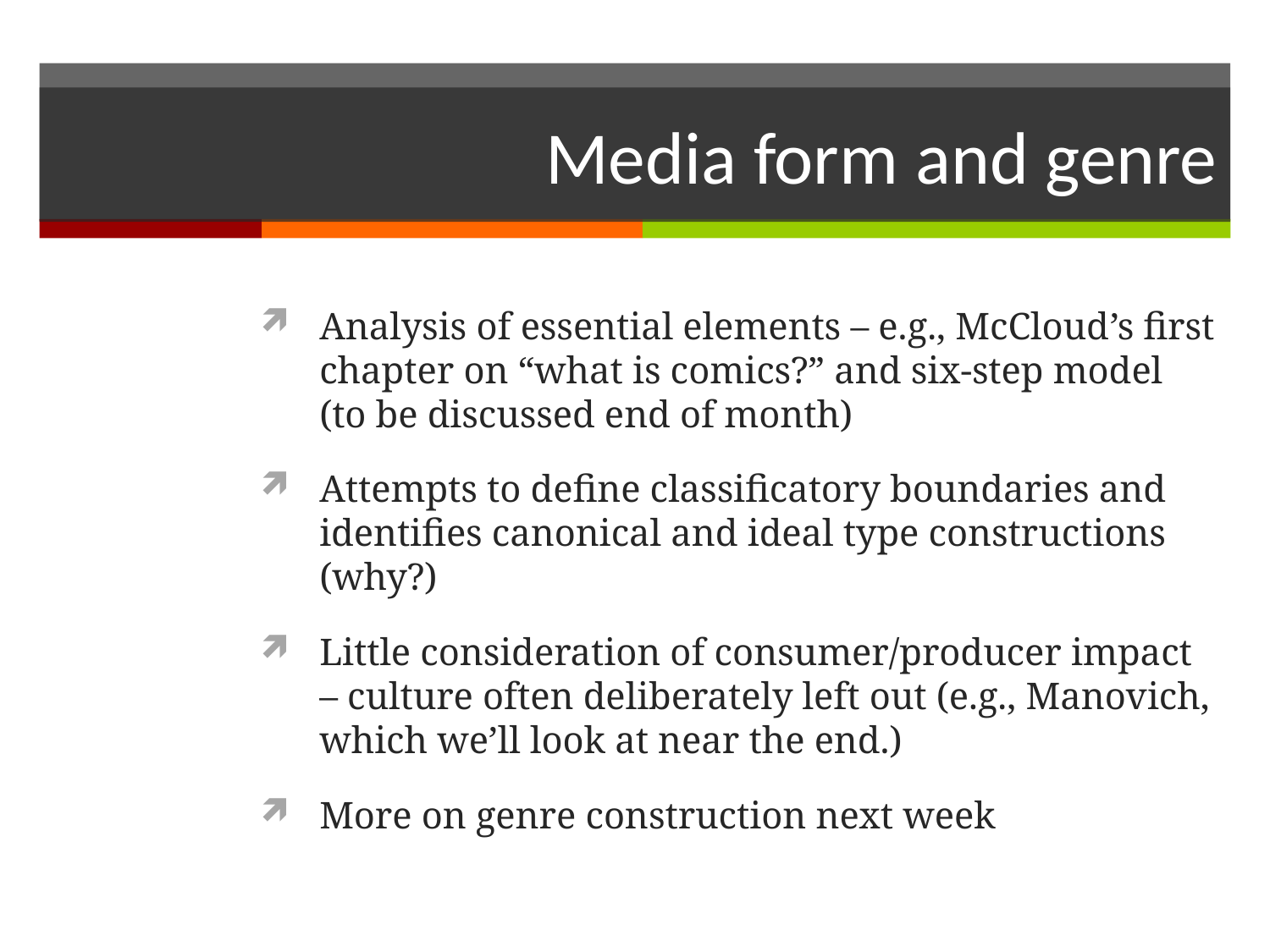

# Media form and genre
Analysis of essential elements – e.g., McCloud’s first chapter on “what is comics?” and six-step model (to be discussed end of month)
Attempts to define classificatory boundaries and identifies canonical and ideal type constructions (why?)
Little consideration of consumer/producer impact – culture often deliberately left out (e.g., Manovich, which we’ll look at near the end.)
More on genre construction next week